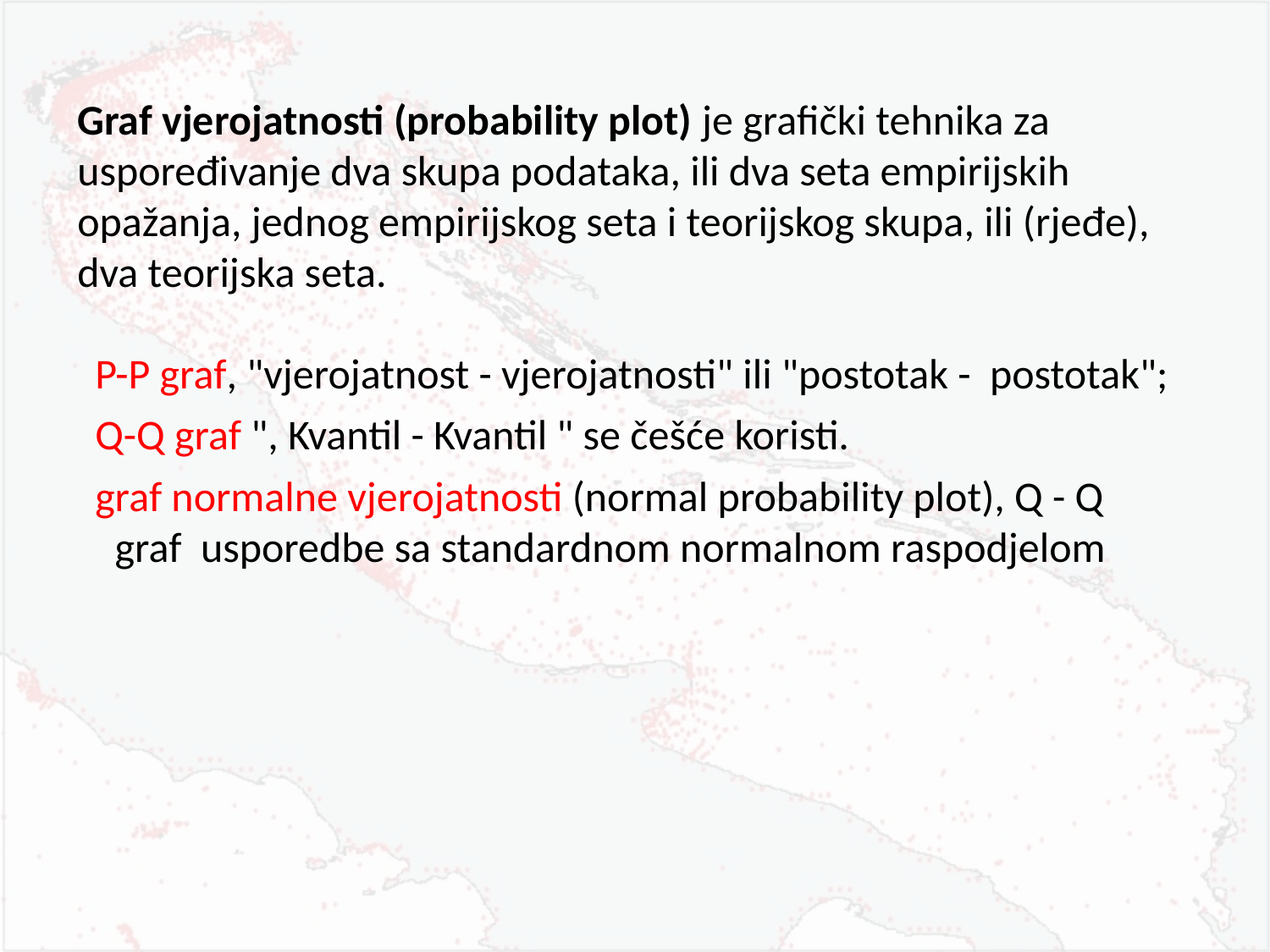

Graf vjerojatnosti (probability plot) je grafički tehnika za uspoređivanje dva skupa podataka, ili dva seta empirijskih opažanja, jednog empirijskog seta i teorijskog skupa, ili (rjeđe), dva teorijska seta.
P-P graf, "vjerojatnost - vjerojatnosti" ili "postotak -  postotak";
Q-Q graf ", Kvantil - Kvantil " se češće koristi.
graf normalne vjerojatnosti (normal probability plot), Q - Q graf  usporedbe sa standardnom normalnom raspodjelom